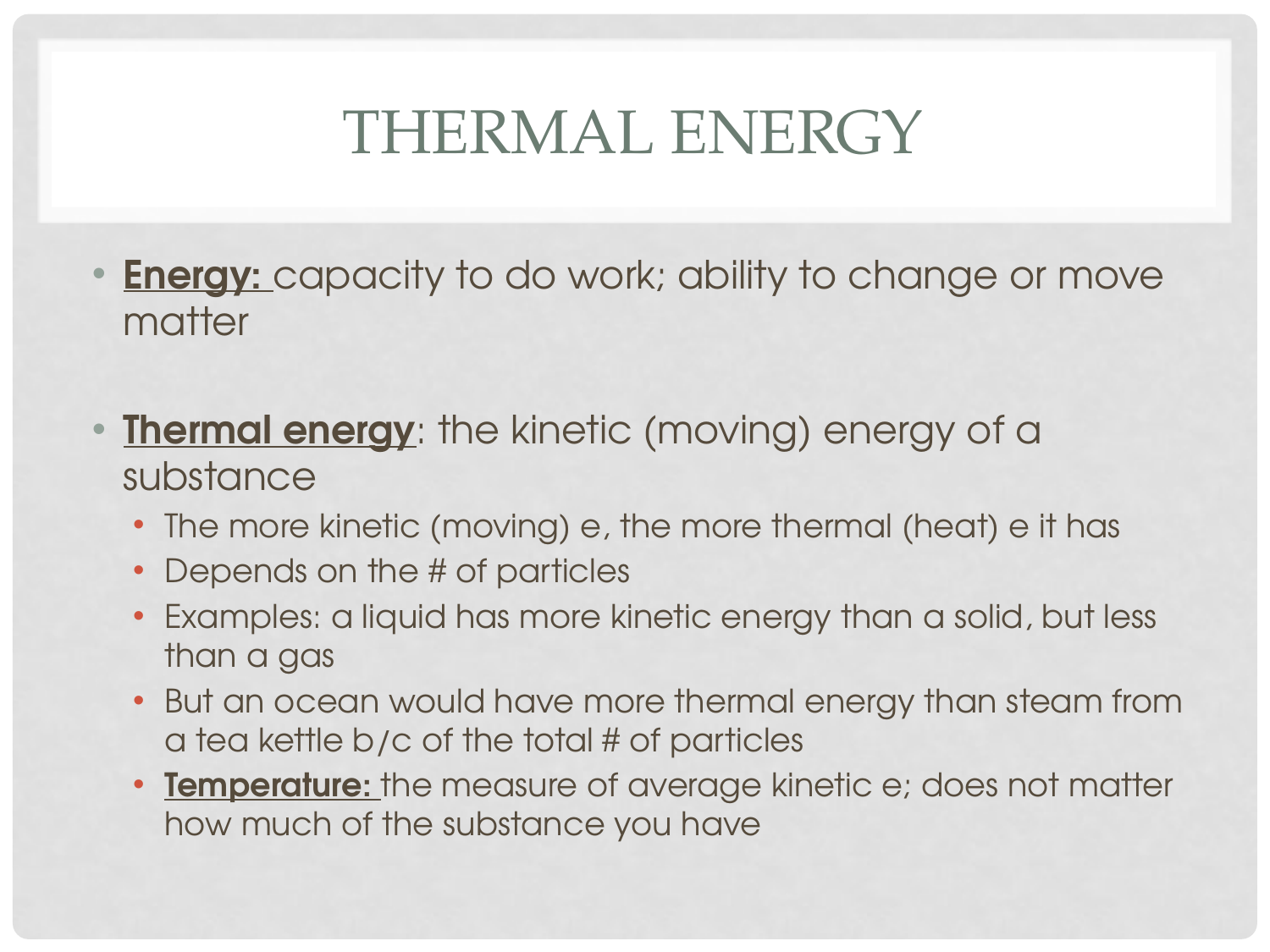

# Thermal Energy
Energy: capacity to do work; ability to change or move matter

Thermal energy: the kinetic (moving) energy of a substance
The more kinetic (moving) e, the more thermal (heat) e it has
Depends on the # of particles
Examples: a liquid has more kinetic energy than a solid, but less than a gas
But an ocean would have more thermal energy than steam from a tea kettle b/c of the total # of particles
Temperature: the measure of average kinetic e; does not matter how much of the substance you have